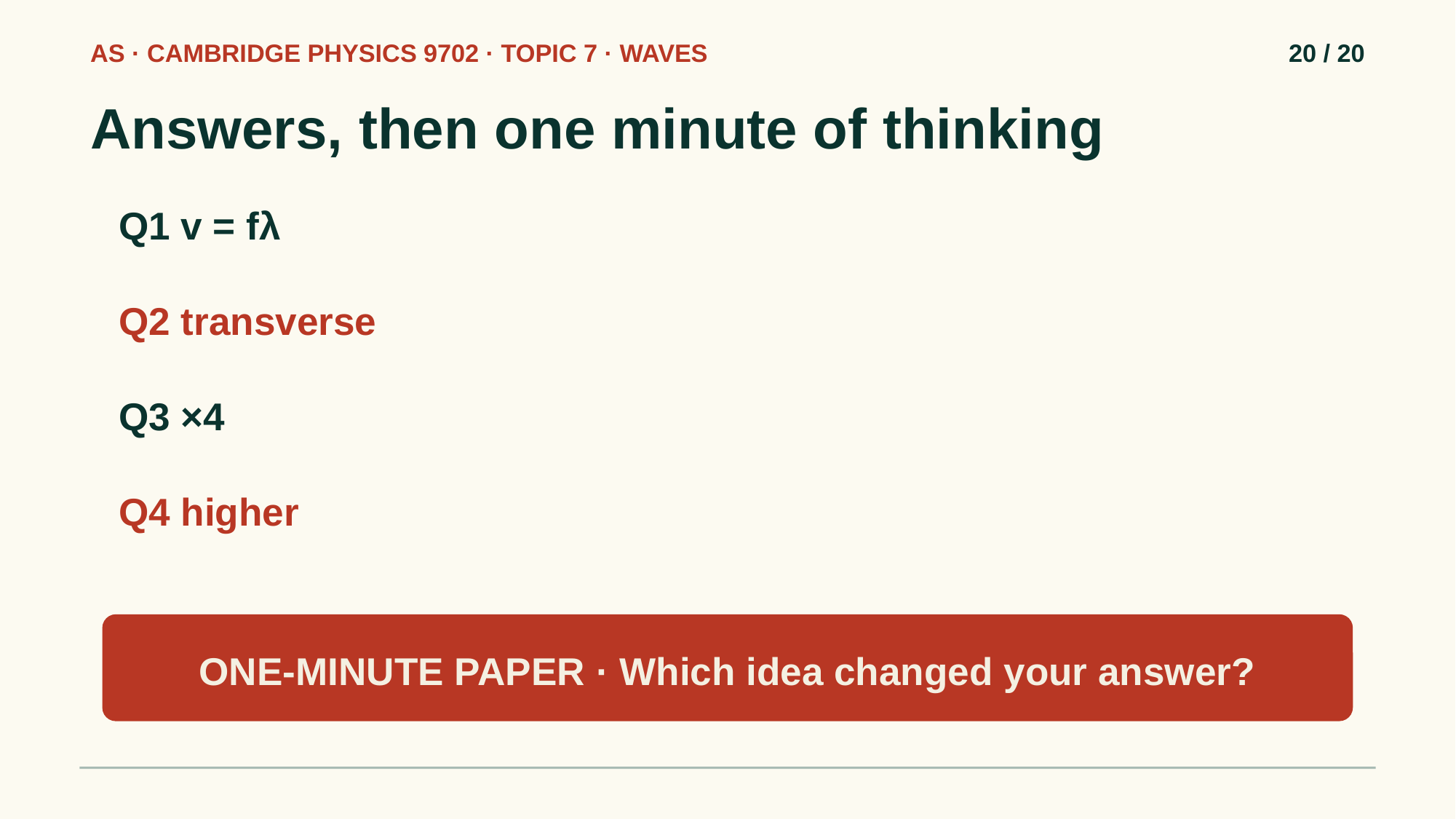

AS · CAMBRIDGE PHYSICS 9702 · TOPIC 7 · WAVES
20 / 20
Answers, then one minute of thinking
Q1 v = fλ
Q2 transverse
Q3 ×4
Q4 higher

ONE-MINUTE PAPER · Which idea changed your answer?